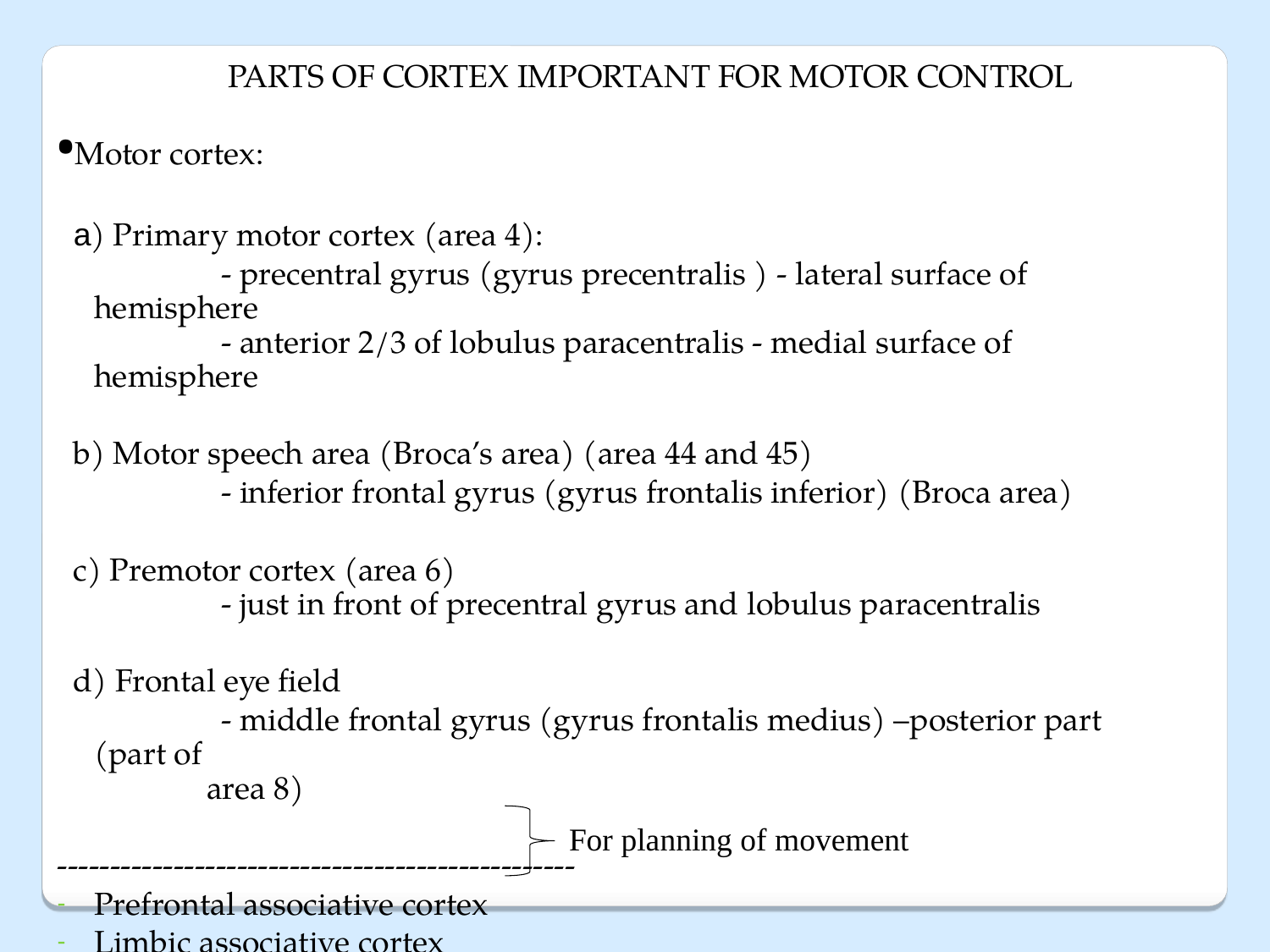

PARTS OF CORTEX IMPORTANT FOR MOTOR CONTROL
•Motor cortex:

  а) Primary motor cortex (area 4):
		- precentral gyrus (gyrus precentralis ) - lateral surface of hemisphere
	- anterior 2/3 of lobulus paracentralis - medial surface of hemisphere

  b) Motor speech area (Broca’s area) (area 44 and 45)
		- inferior frontal gyrus (gyrus frontalis inferior) (Broca area)

  c) Premotor cortex (area 6)
	- just in front of precentral gyrus and lobulus paracentralis

  d) Frontal eye field
		- middle frontal gyrus (gyrus frontalis medius) –posterior part (part of
              area 8)

-------------------------------------------------
Prefrontal associative cortex
Limbic associative cortex

For planning of movement